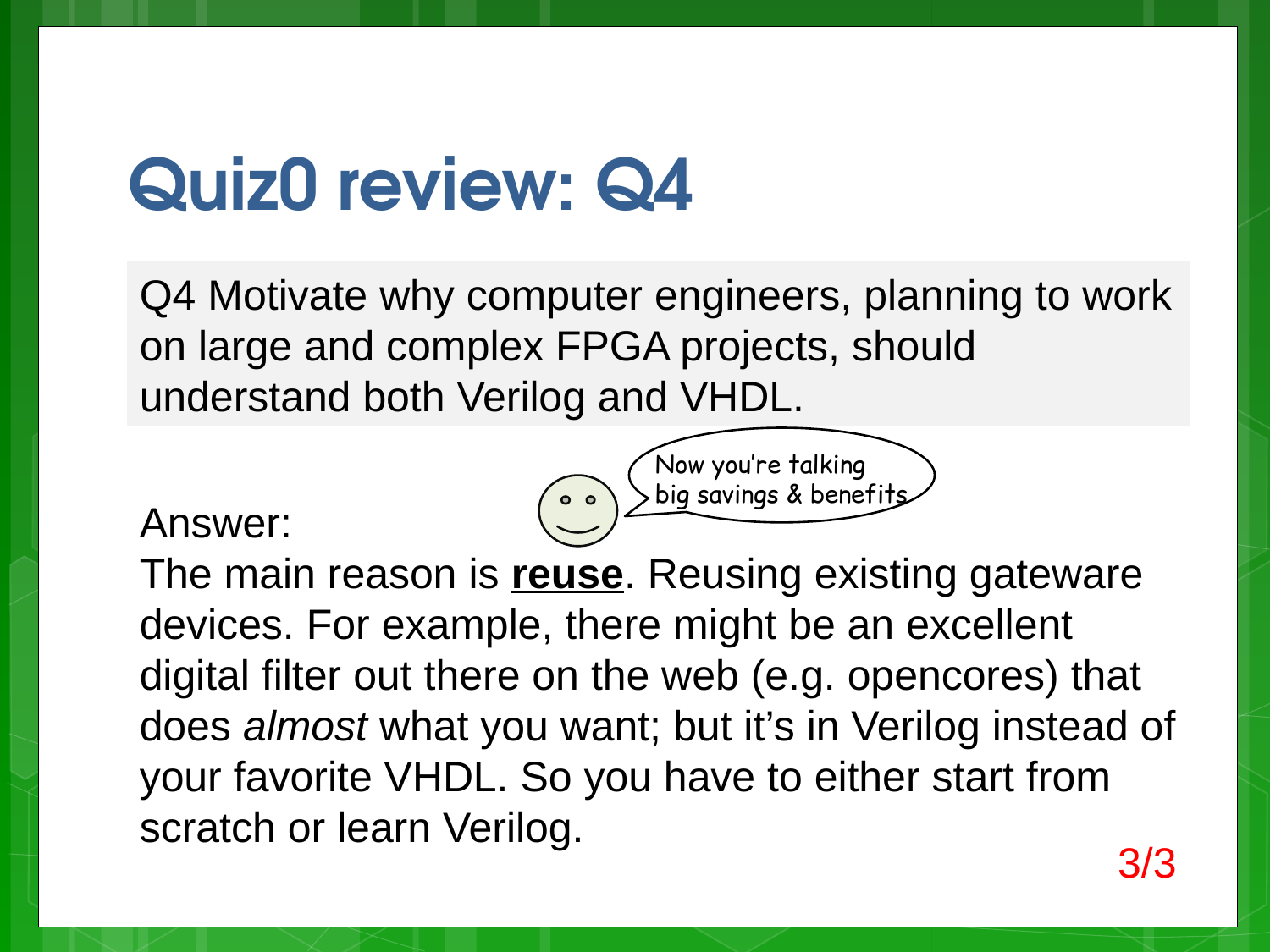

# Quiz0 review: Q4
Q4 Motivate why computer engineers, planning to work on large and complex FPGA projects, should understand both Verilog and VHDL.

Now you’re talking
big savings & benefits

Answer:
The main reason is reuse. Reusing existing gateware devices. For example, there might be an excellent digital filter out there on the web (e.g. opencores) that does almost what you want; but it’s in Verilog instead of your favorite VHDL. So you have to either start from scratch or learn Verilog.
3/3